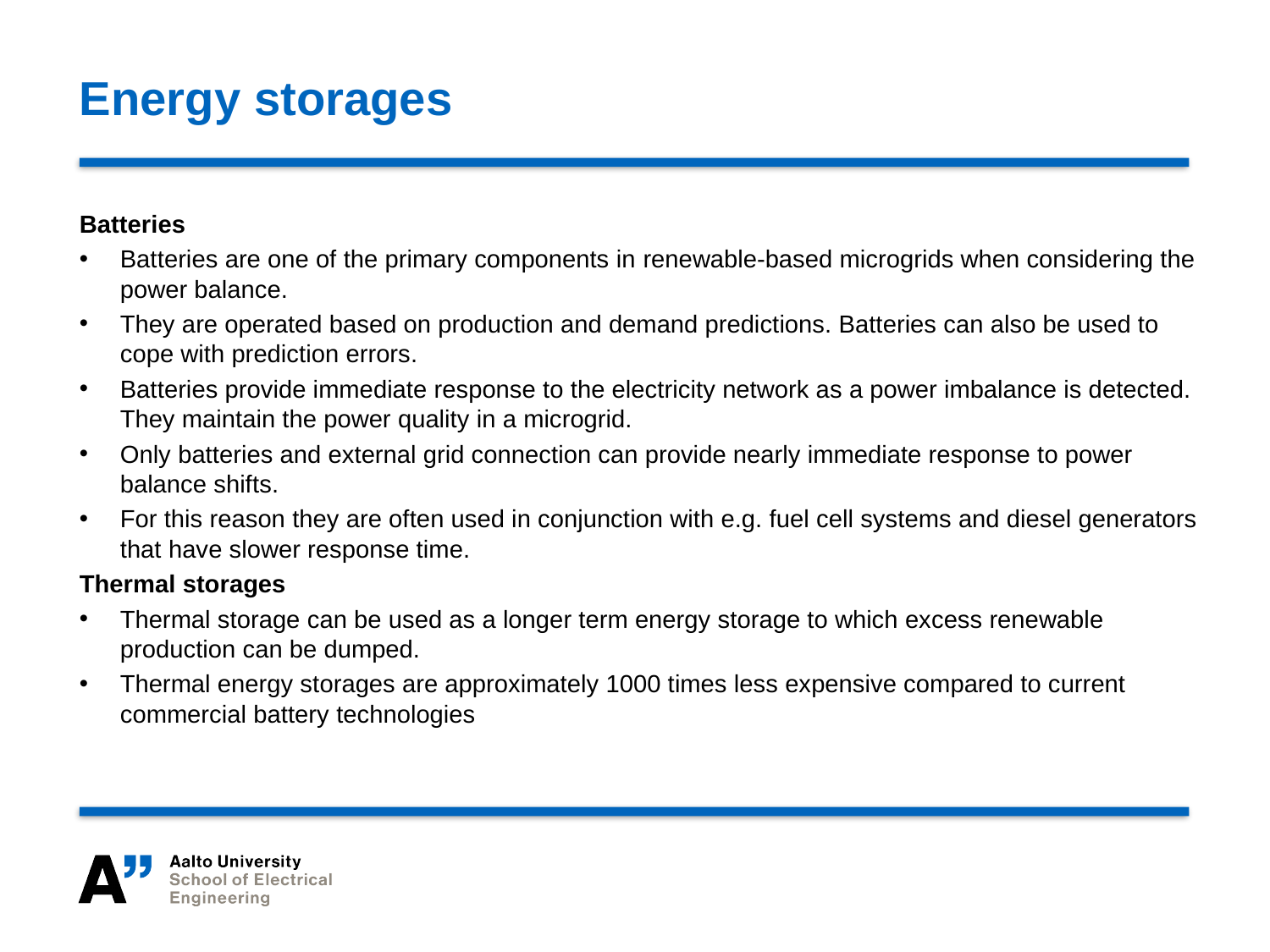

# Energy storages
Batteries
Batteries are one of the primary components in renewable-based microgrids when considering the power balance.
They are operated based on production and demand predictions. Batteries can also be used to cope with prediction errors.
Batteries provide immediate response to the electricity network as a power imbalance is detected. They maintain the power quality in a microgrid.
Only batteries and external grid connection can provide nearly immediate response to power balance shifts.
For this reason they are often used in conjunction with e.g. fuel cell systems and diesel generators that have slower response time.
Thermal storages
Thermal storage can be used as a longer term energy storage to which excess renewable production can be dumped.
Thermal energy storages are approximately 1000 times less expensive compared to current commercial battery technologies